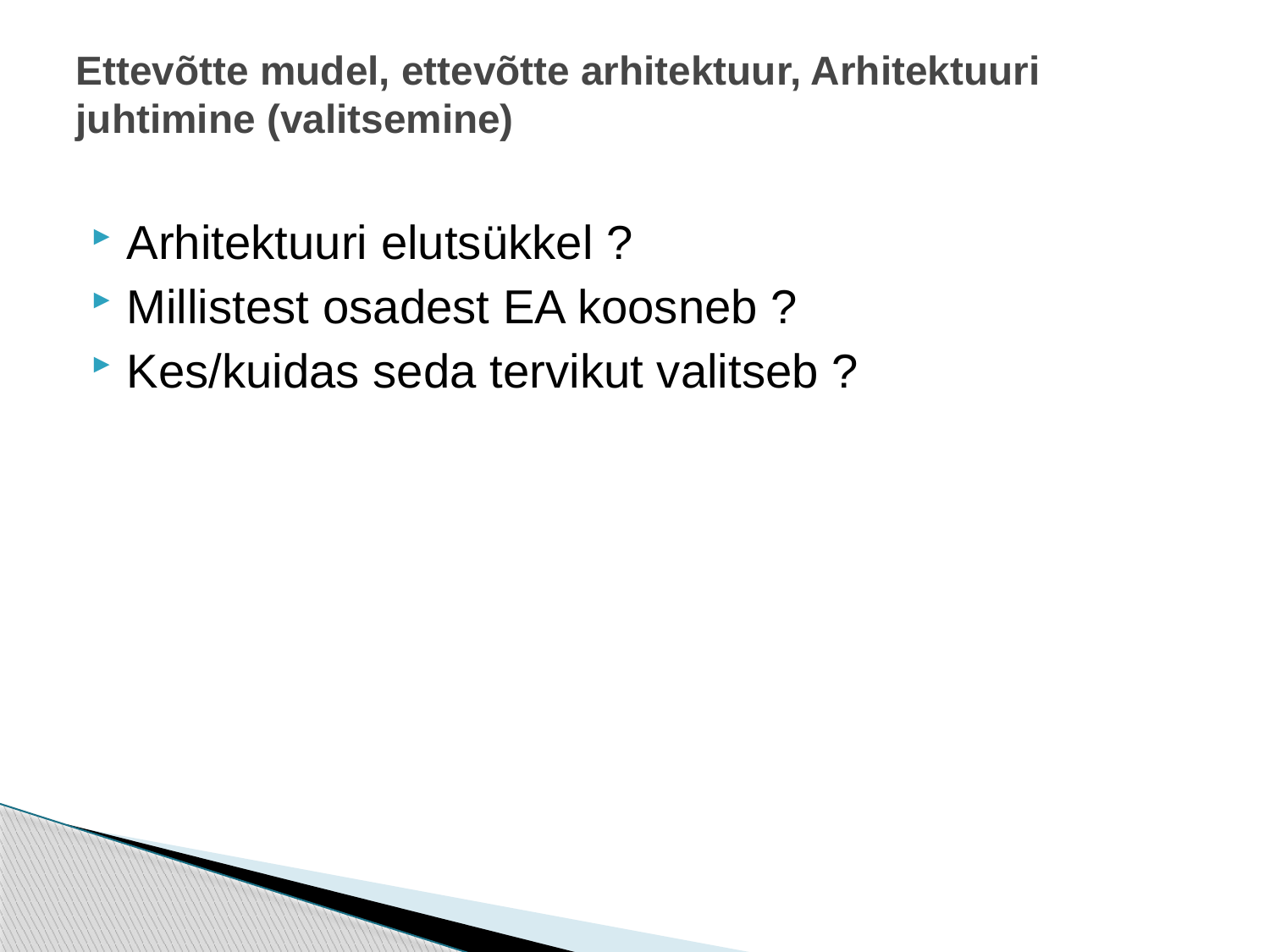

# Ettevõtte mudel, ettevõtte arhitektuur, Arhitektuuri juhtimine (valitsemine)
Arhitektuuri elutsükkel ?
Millistest osadest EA koosneb ?
Kes/kuidas seda tervikut valitseb ?